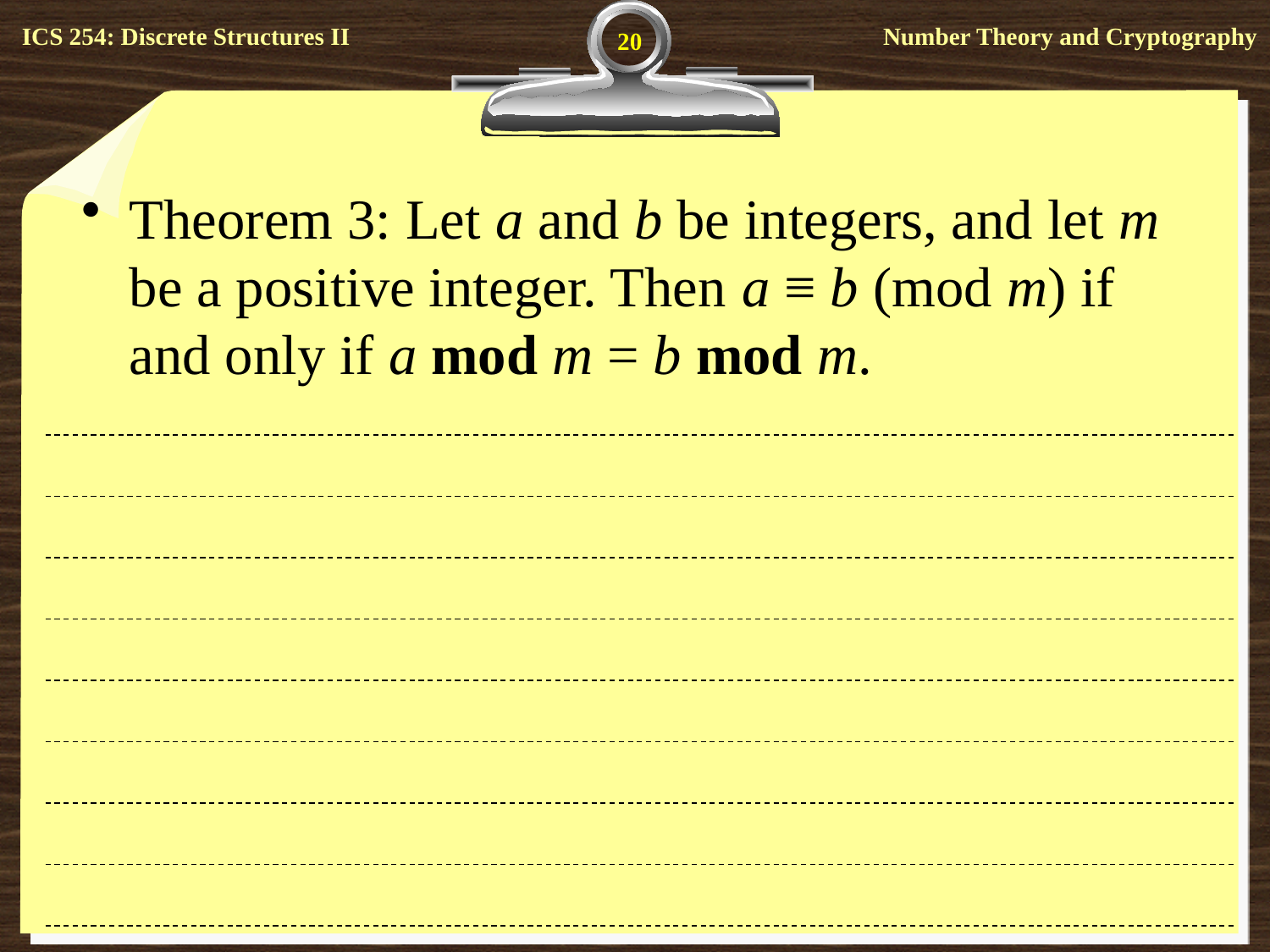

20
Theorem 3: Let a and b be integers, and let m be a positive integer. Then a ≡ b (mod m) if and only if a mod m = b mod m.